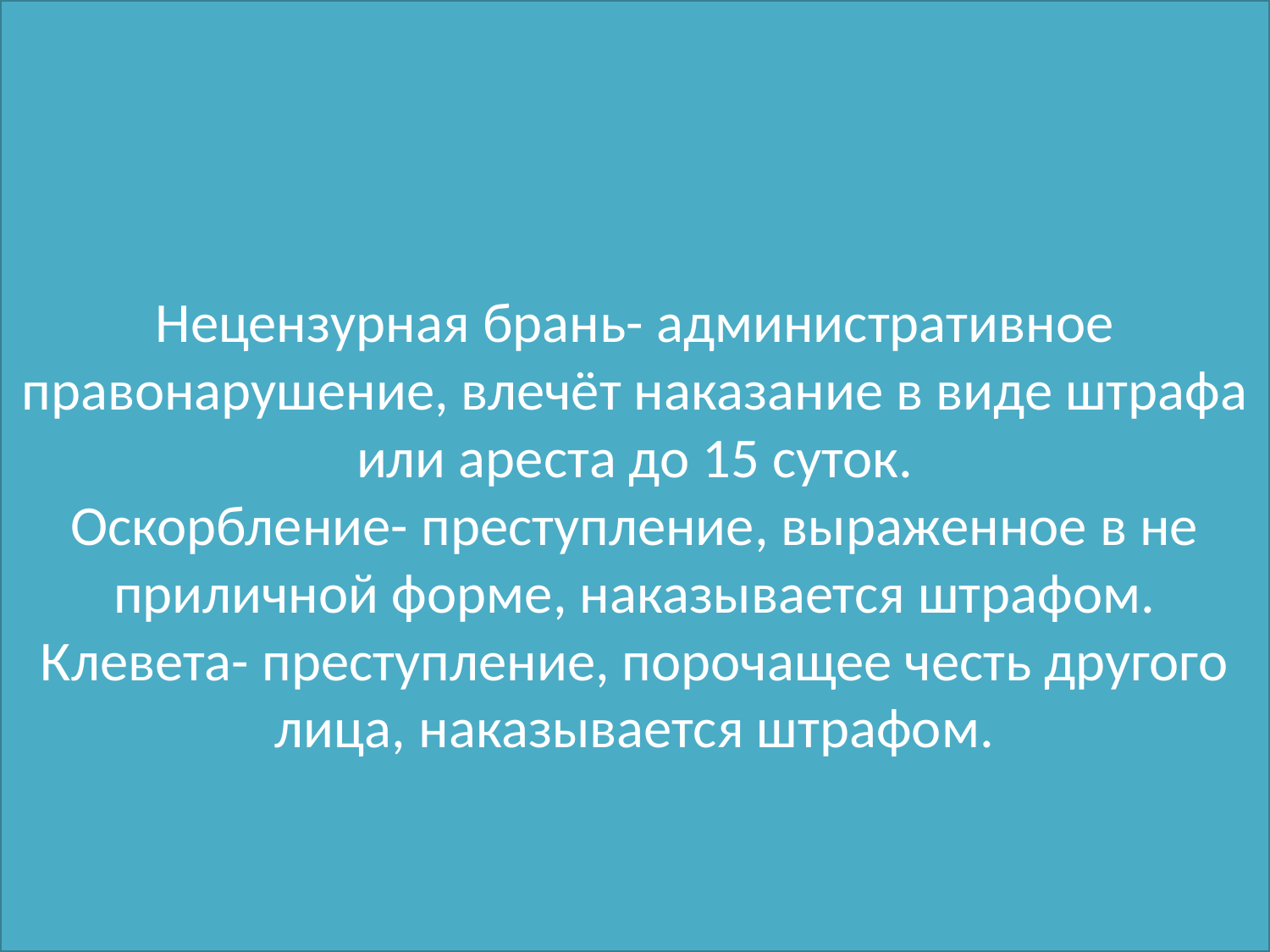

# Нецензурная брань- административное правонарушение, влечёт наказание в виде штрафа или ареста до 15 суток. Оскорбление- преступление, выраженное в не приличной форме, наказывается штрафом. Клевета- преступление, порочащее честь другого лица, наказывается штрафом.
www.sliderpoint.org